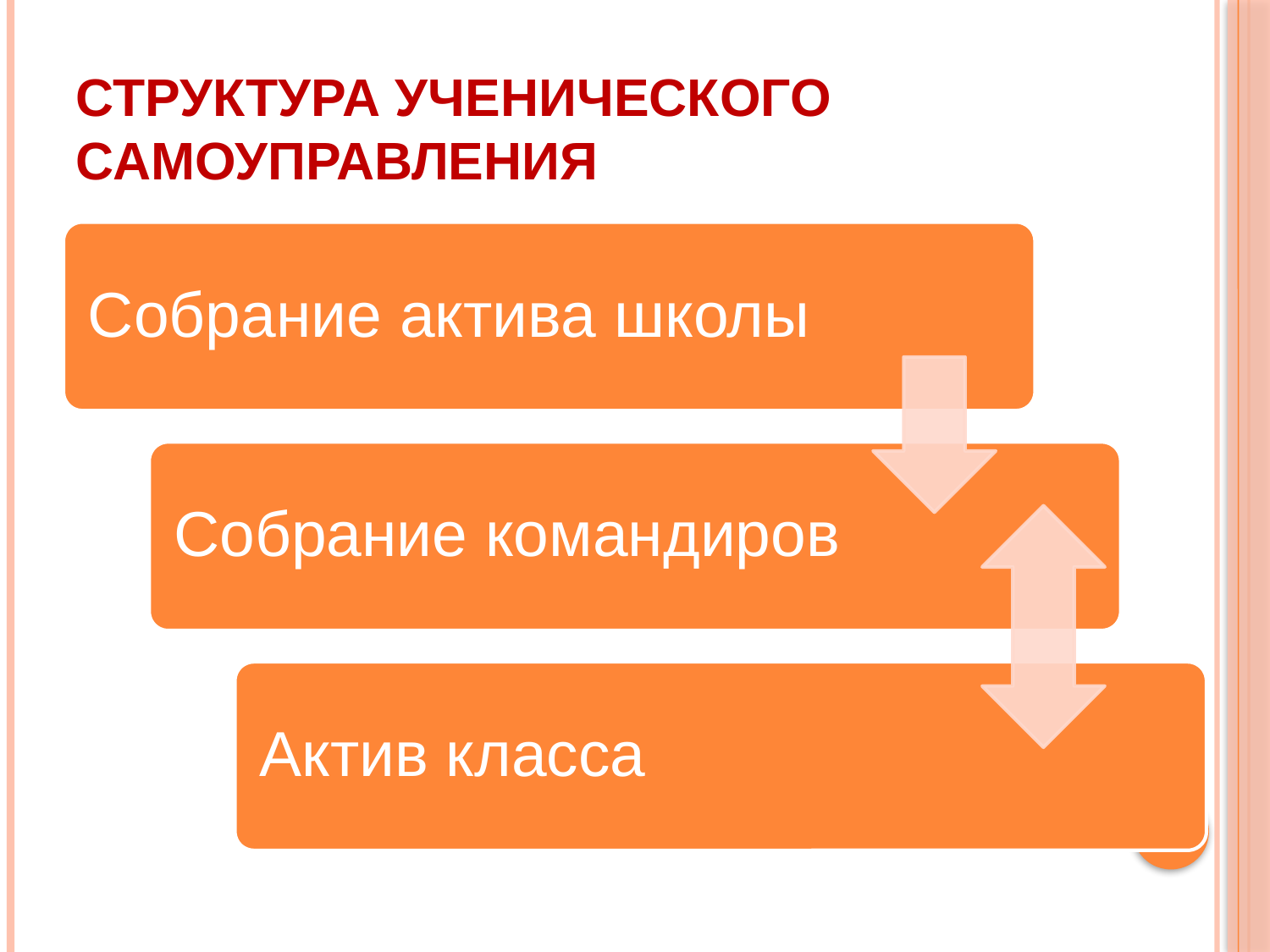

# Структура ученического самоуправления
Собрание актива школы
Собрание командиров
Актив класса